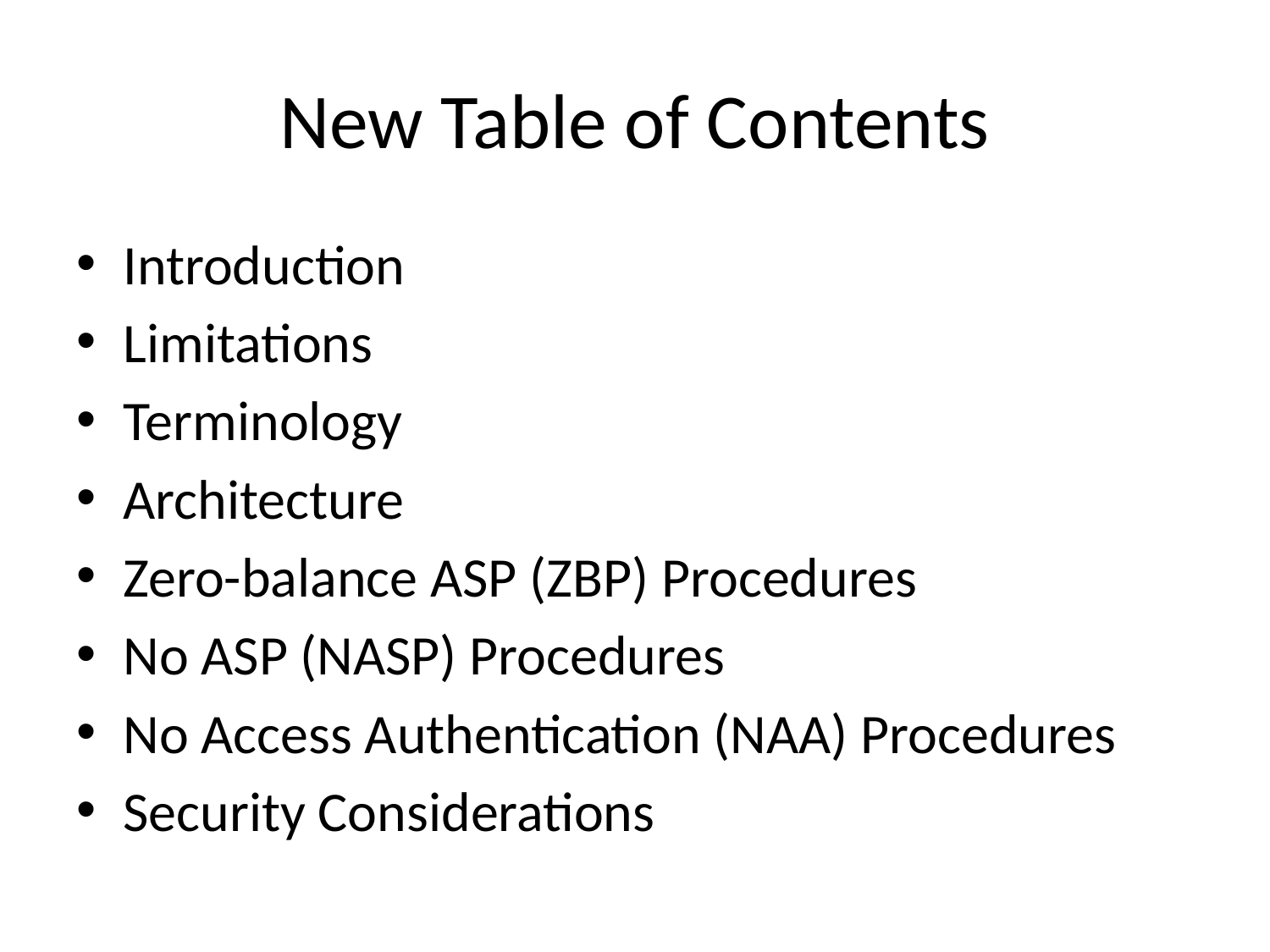

# New Table of Contents
Introduction
Limitations
Terminology
Architecture
Zero-balance ASP (ZBP) Procedures
No ASP (NASP) Procedures
No Access Authentication (NAA) Procedures
Security Considerations